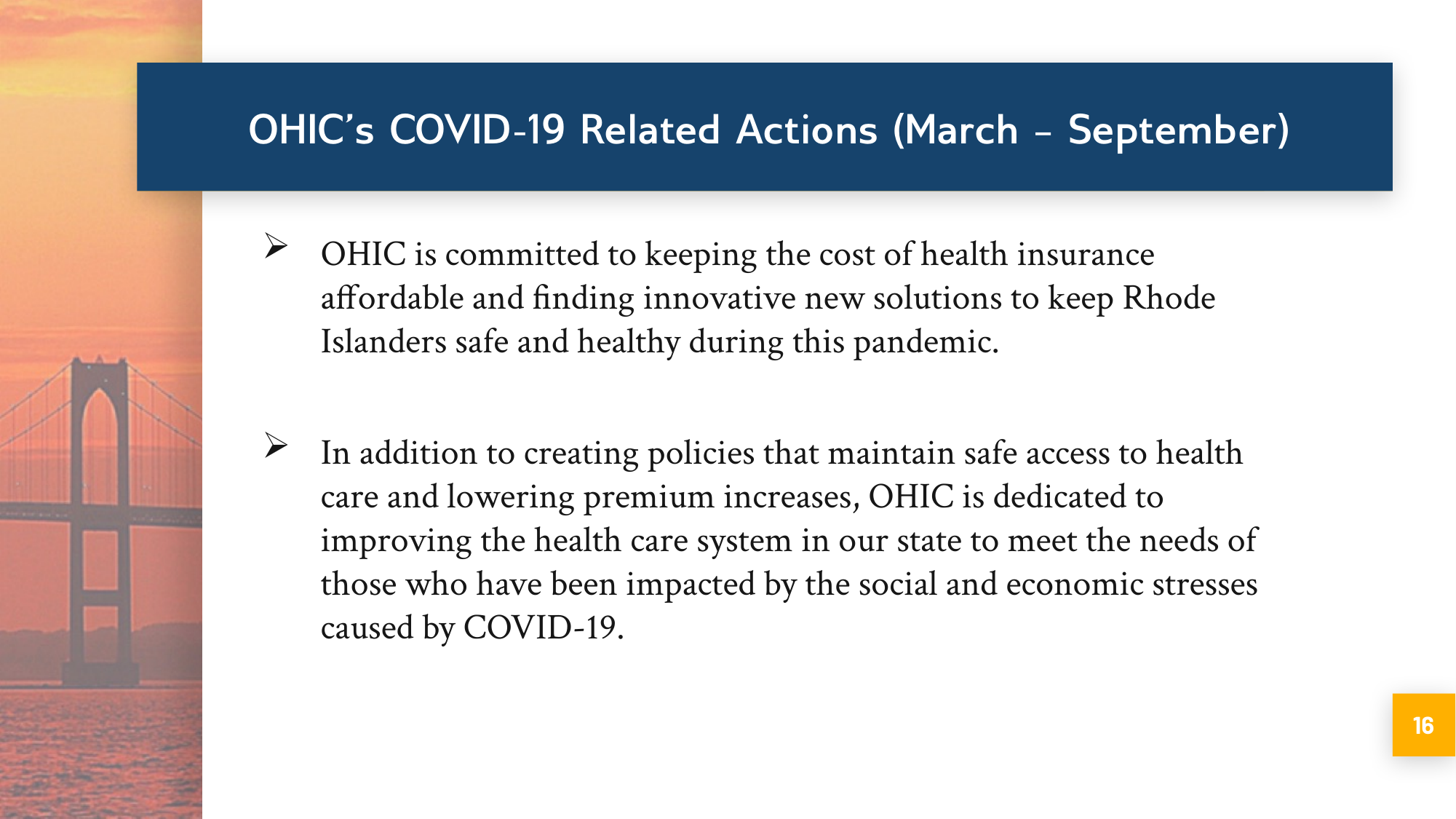

# OHIC’s COVID-19 Related Actions (March – September)

OHIC is committed to keeping the cost of health insurance affordable and finding innovative new solutions to keep Rhode Islanders safe and healthy during this pandemic.

In addition to creating policies that maintain safe access to health care and lowering premium increases, OHIC is dedicated to improving the health care system in our state to meet the needs of those who have been impacted by the social and economic stresses caused by COVID-19.
16